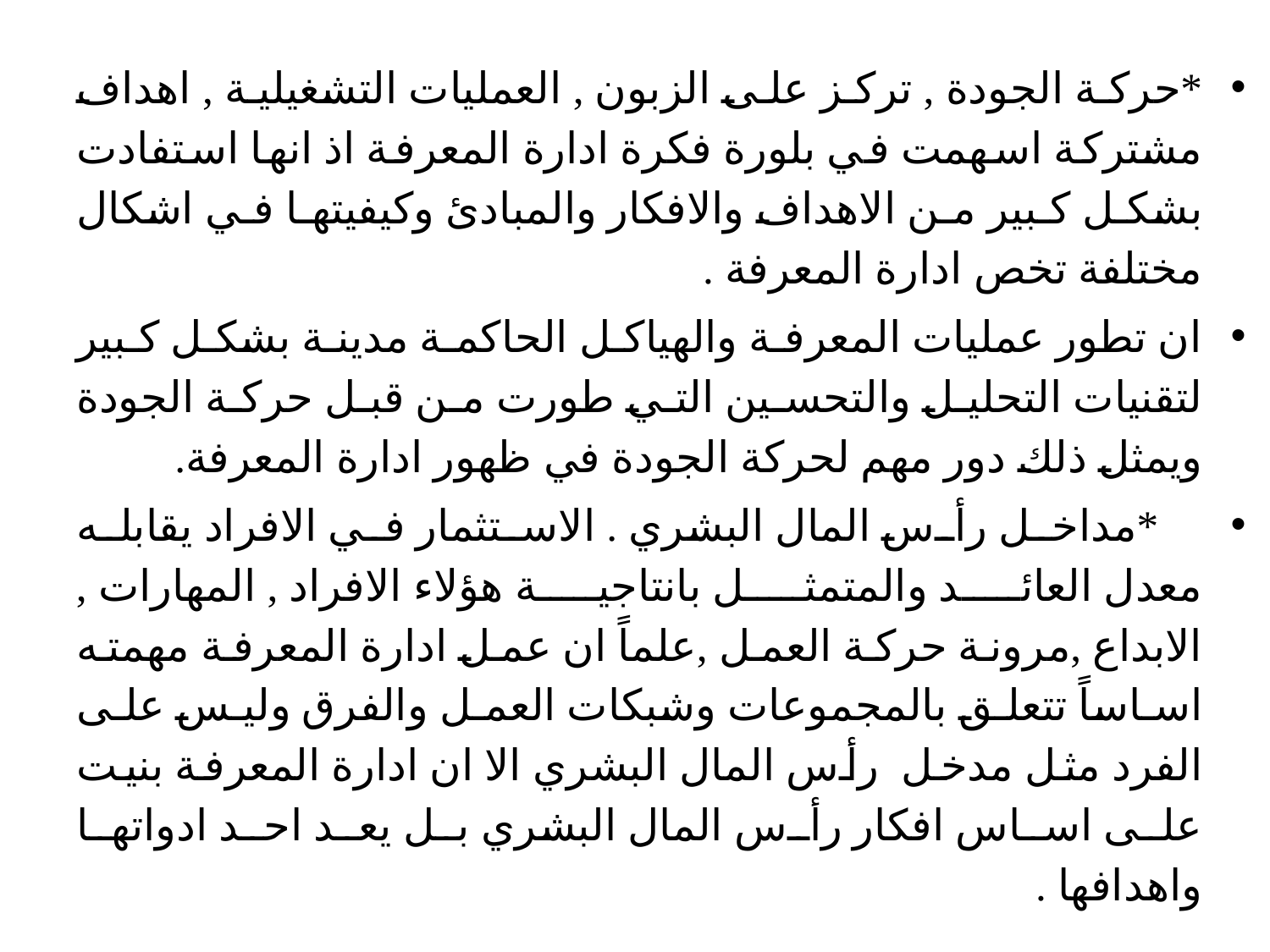

*حركة الجودة , تركز على الزبون , العمليات التشغيلية , اهداف مشتركة اسهمت في بلورة فكرة ادارة المعرفة اذ انها استفادت بشكل كبير من الاهداف والافكار والمبادئ وكيفيتها في اشكال مختلفة تخص ادارة المعرفة .
ان تطور عمليات المعرفة والهياكل الحاكمة مدينة بشكل كبير لتقنيات التحليل والتحسين التي طورت من قبل حركة الجودة ويمثل ذلك دور مهم لحركة الجودة في ظهور ادارة المعرفة.
    *مداخل رأس المال البشري . الاستثمار في الافراد يقابله معدل العائد والمتمثل بانتاجية هؤلاء الافراد , المهارات , الابداع ,مرونة حركة العمل ,علماً ان عمل ادارة المعرفة مهمته اساساً تتعلق بالمجموعات وشبكات العمل والفرق وليس على الفرد مثل مدخل  رأس المال البشري الا ان ادارة المعرفة بنيت على اساس افكار رأس المال البشري بل يعد احد ادواتها واهدافها .